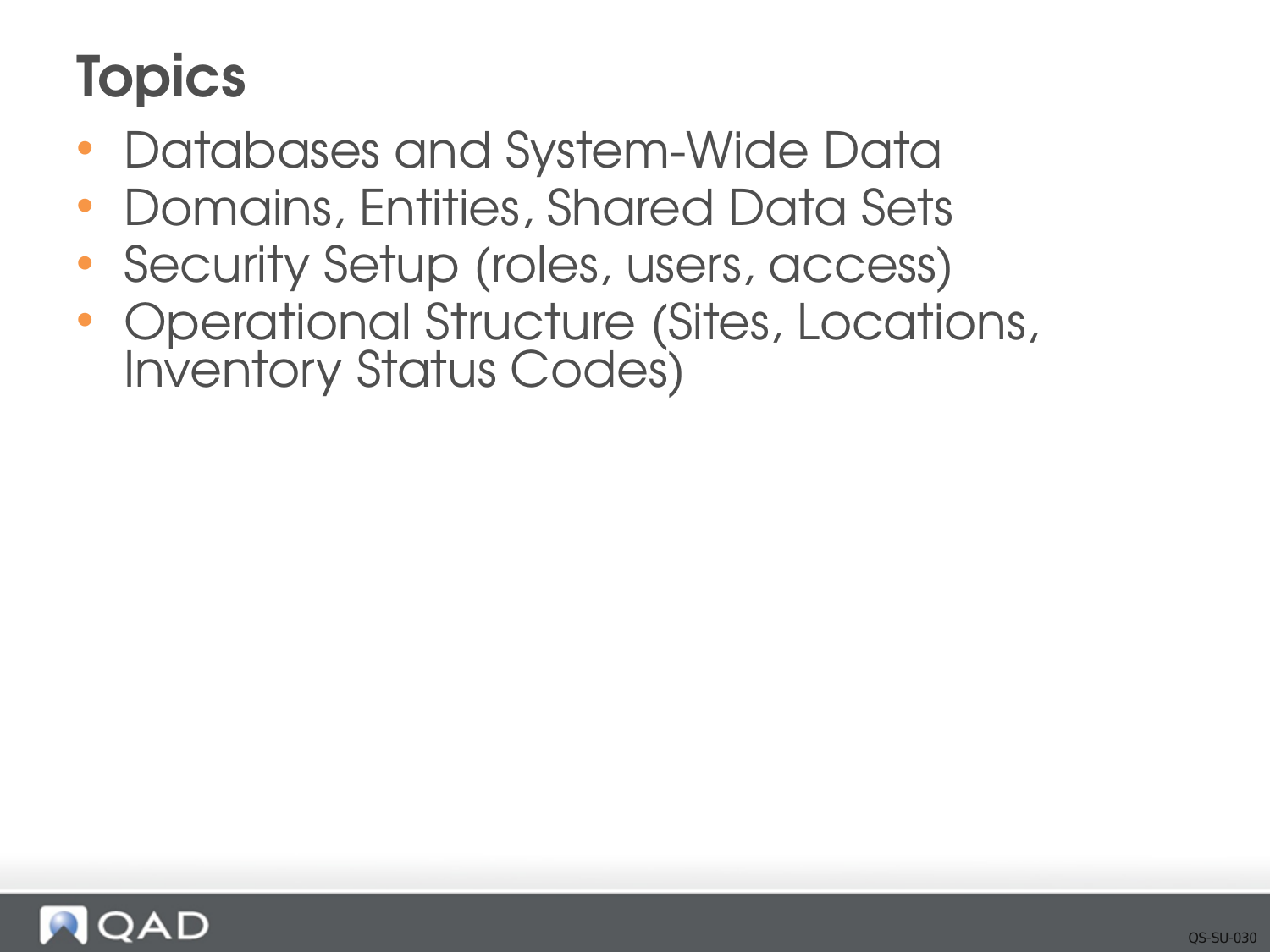

# Topics
Databases and System-Wide Data
Domains, Entities, Shared Data Sets
Security Setup (roles, users, access)
Operational Structure (Sites, Locations, Inventory Status Codes)

QS-SU-030